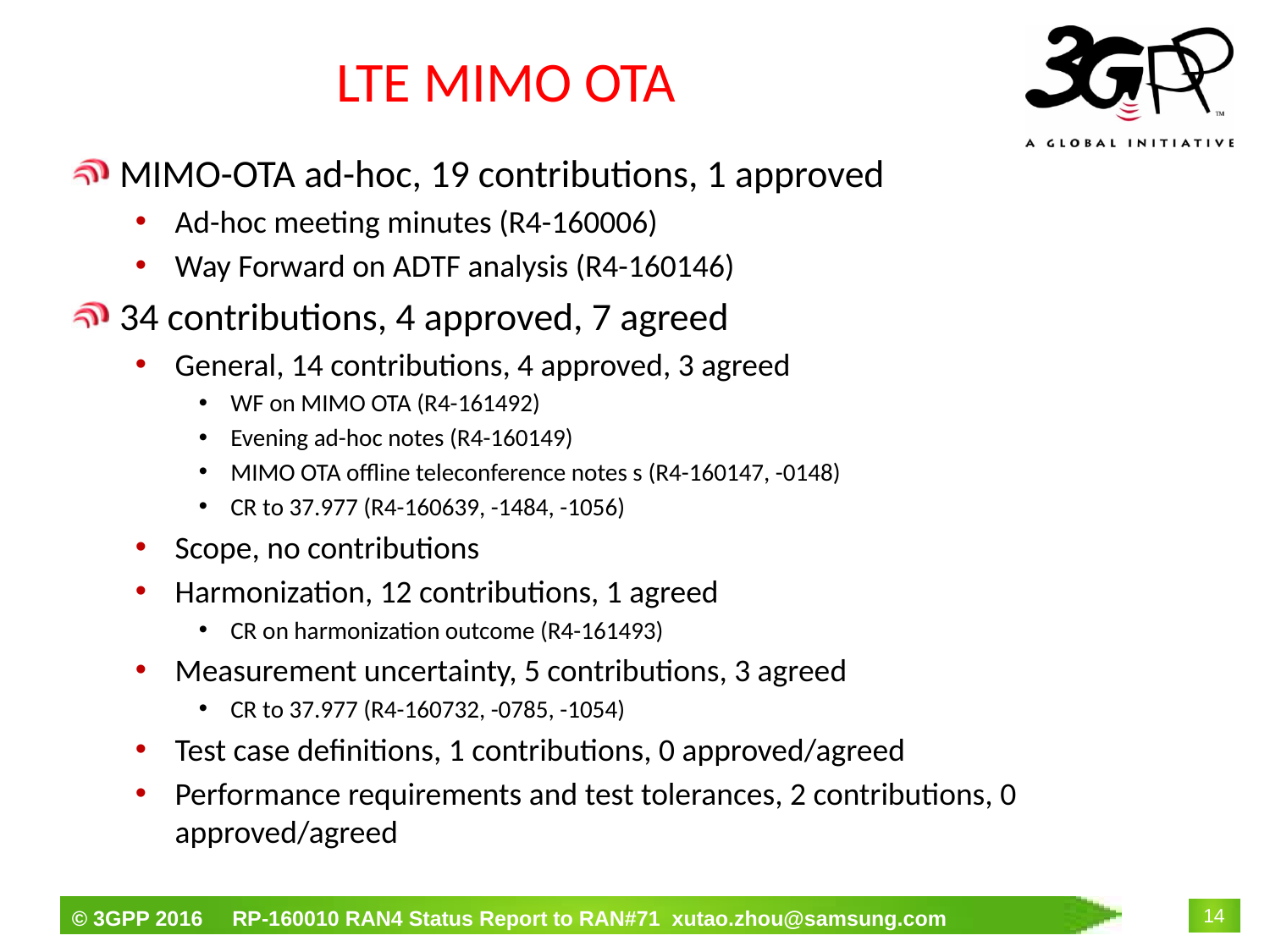

# LTE MIMO OTA
MIMO-OTA ad-hoc, 19 contributions, 1 approved
Ad-hoc meeting minutes (R4-160006)
Way Forward on ADTF analysis (R4-160146)
34 contributions, 4 approved, 7 agreed
General, 14 contributions, 4 approved, 3 agreed
WF on MIMO OTA (R4-161492)
Evening ad-hoc notes (R4-160149)
MIMO OTA offline teleconference notes s (R4-160147, -0148)
CR to 37.977 (R4-160639, -1484, -1056)
Scope, no contributions
Harmonization, 12 contributions, 1 agreed
CR on harmonization outcome (R4-161493)
Measurement uncertainty, 5 contributions, 3 agreed
CR to 37.977 (R4-160732, -0785, -1054)
Test case definitions, 1 contributions, 0 approved/agreed
Performance requirements and test tolerances, 2 contributions, 0 approved/agreed